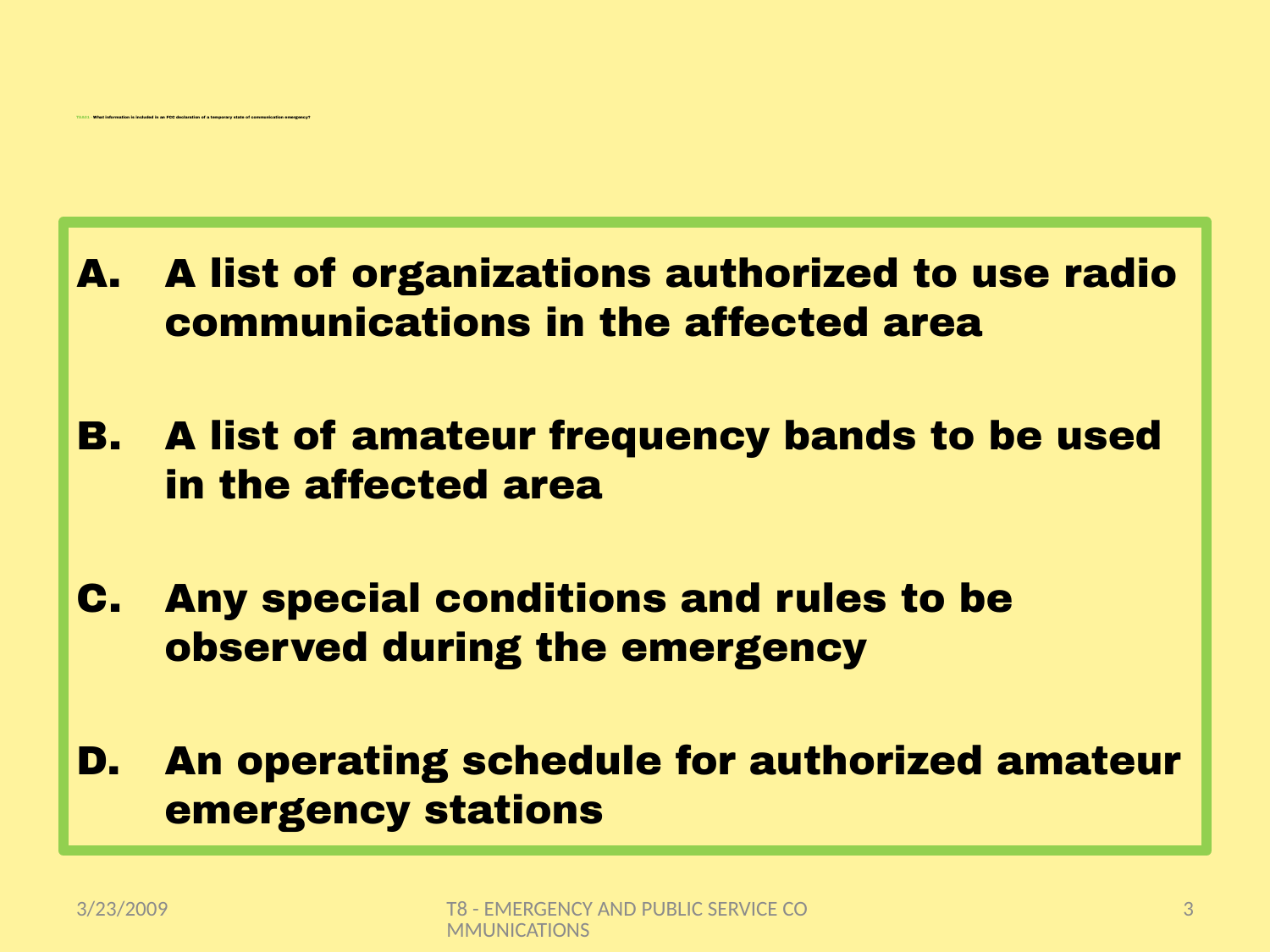

# T8A01 - What information is included in an FCC declaration of a temporary state of communication emergency?

A list of organizations authorized to use radio communications in the affected area

A list of amateur frequency bands to be used in the affected area

Any special conditions and rules to be observed during the emergency

An operating schedule for authorized amateur emergency stations
3/23/2009
T8 - EMERGENCY AND PUBLIC SERVICE COMMUNICATIONS
3